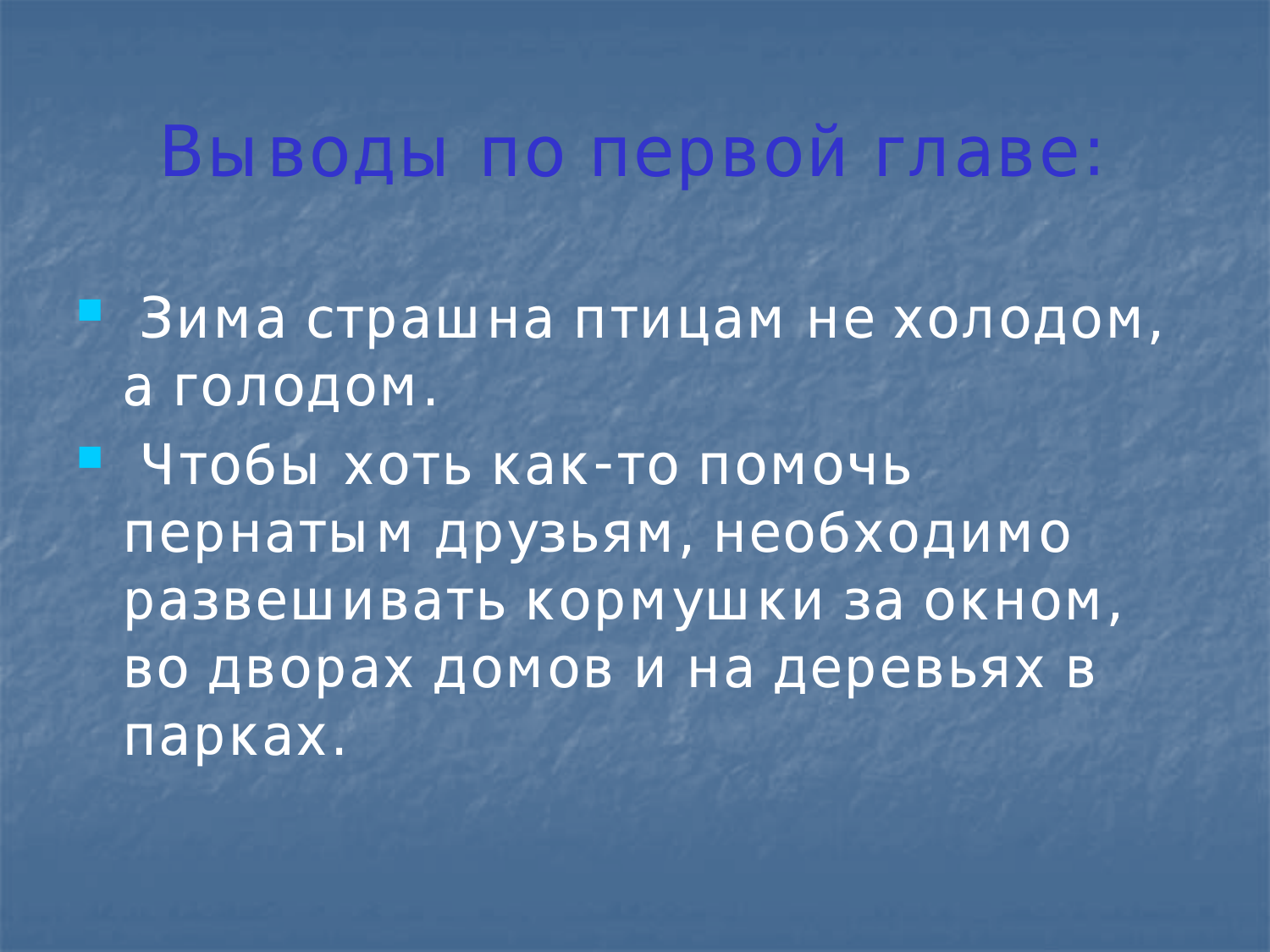

# Выводы по первой главе:
 Зима страшна птицам не холодом, а голодом.
 Чтобы хоть как-то помочь пернатым друзьям, необходимо развешивать кормушки за окном, во дворах домов и на деревьях в парках.